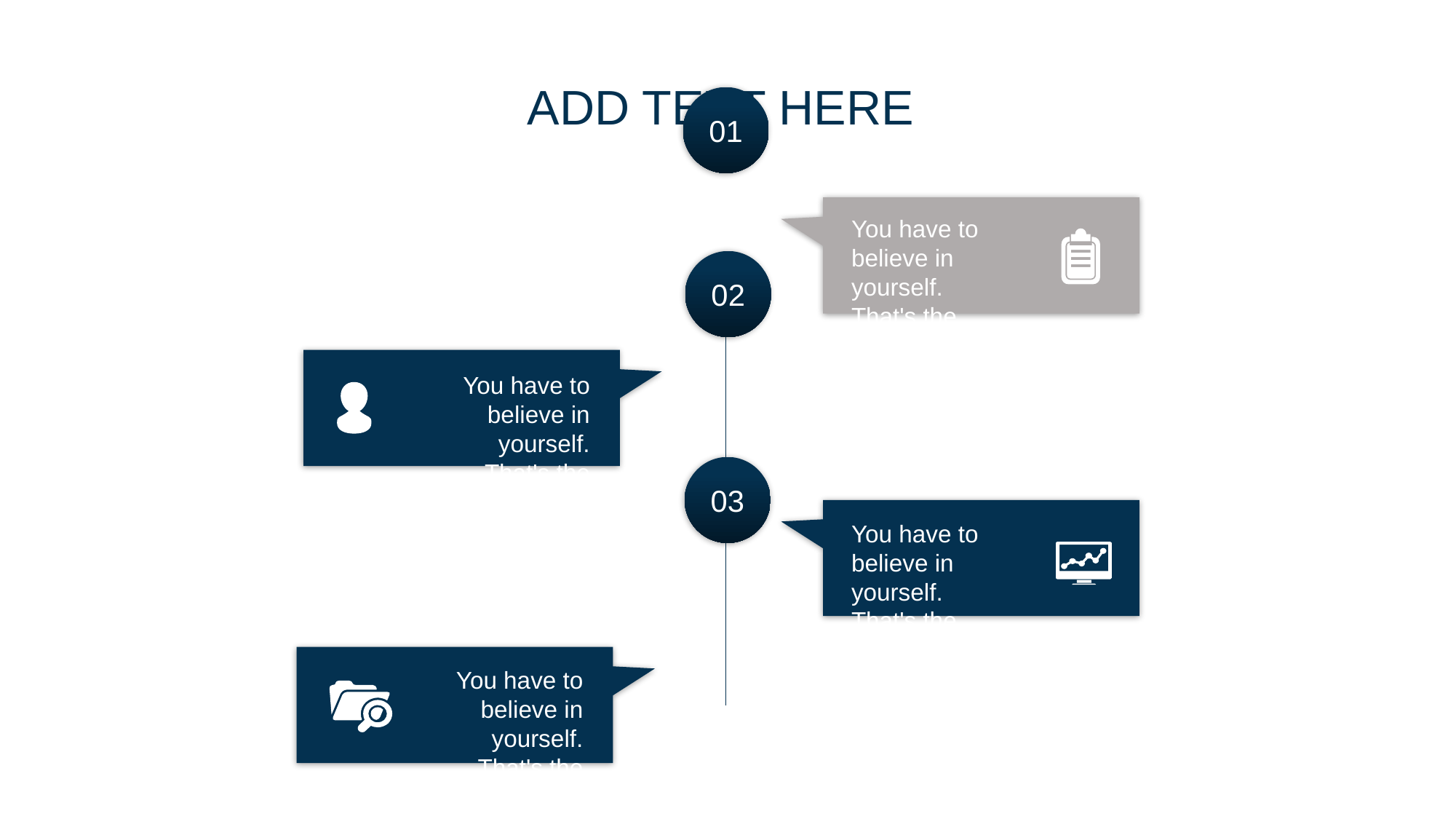

ADD TEXT HERE
01

You have to believe in yourself. That's the secret of success.

02
You have to believe in yourself. That's the secret of success.

03
You have to believe in yourself. That's the secret of success.

You have to believe in yourself. That's the secret of success.